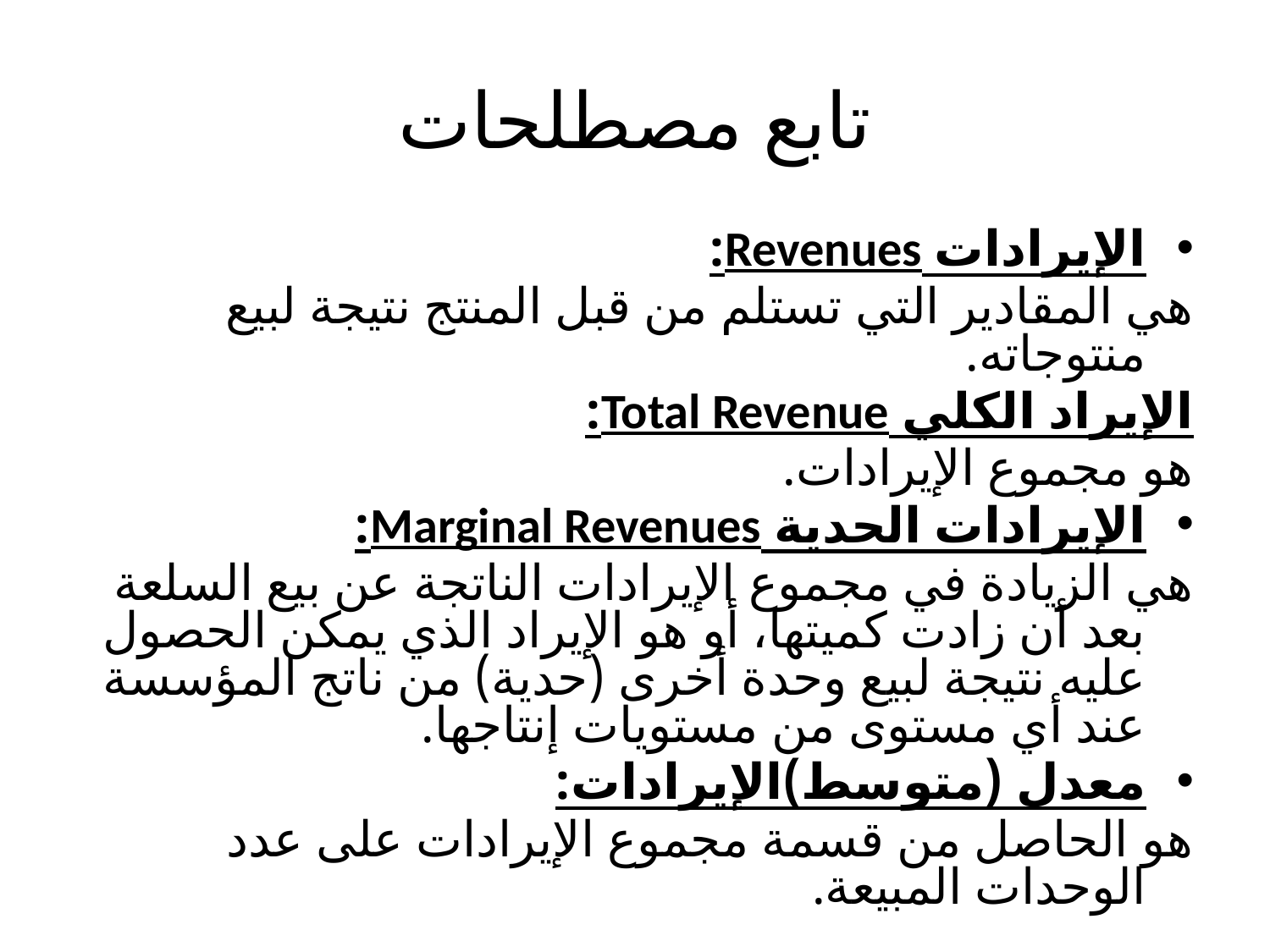

# تابع مصطلحات
الإيرادات Revenues:
هي المقادير التي تستلم من قبل المنتج نتيجة لبيع منتوجاته.
الإيراد الكلي Total Revenue:
	هو مجموع الإيرادات.
الإيرادات الحدية Marginal Revenues:
	هي الزيادة في مجموع الإيرادات الناتجة عن بيع السلعة بعد أن زادت كميتها، أو هو الإيراد الذي يمكن الحصول عليه نتيجة لبيع وحدة أخرى (حدية) من ناتج المؤسسة عند أي مستوى من مستويات إنتاجها.
معدل (متوسط)الإيرادات:
	هو الحاصل من قسمة مجموع الإيرادات على عدد الوحدات المبيعة.